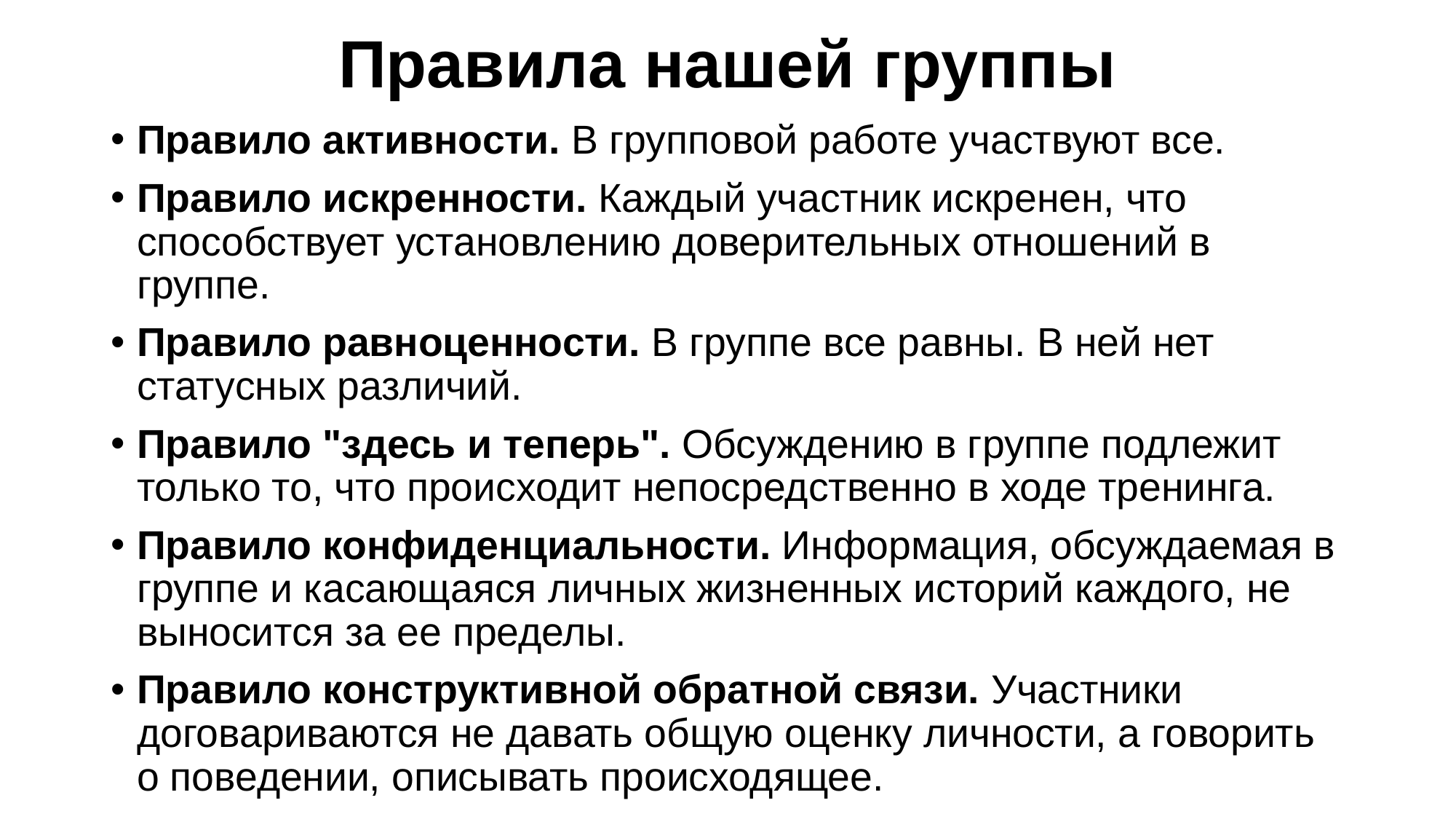

# Правила нашей группы
Правило активности. В групповой работе участвуют все.
Правило искренности. Каждый участник искренен, что способствует установлению доверительных отношений в группе.
Правило равноценности. В группе все равны. В ней нет статусных различий.
Правило "здесь и теперь". Обсуждению в группе подлежит только то, что происходит непосредственно в ходе тренинга.
Правило конфиденциальности. Информация, обсуждаемая в группе и касающаяся личных жизненных историй каждого, не выносится за ее пределы.
Правило конструктивной обратной связи. Участники договариваются не давать общую оценку личности, а говорить о поведении, описывать происходящее.